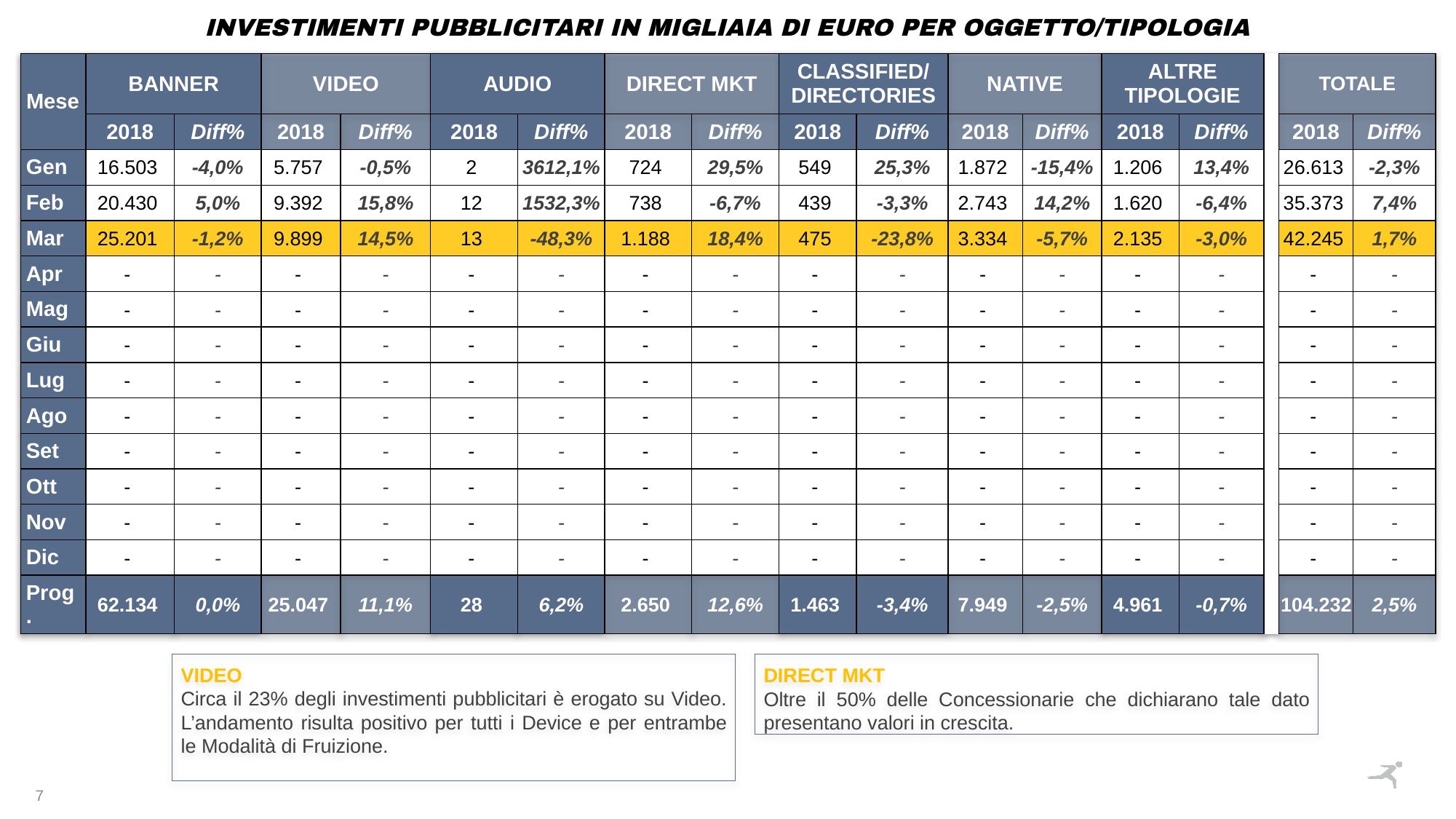

INVESTIMENTI PUBBLICITARI in migliaia di euro per oggetto/tipologia
| Mese | BANNER |  | VIDEO |  | AUDIO |  | DIRECT MKT |  | CLASSIFIED/ DIRECTORIES |  | NATIVE |  | ALTRE TIPOLOGIE |  |  | TOTALE |  |
| --- | --- | --- | --- | --- | --- | --- | --- | --- | --- | --- | --- | --- | --- | --- | --- | --- | --- |
|  | 2018 | Diff% | 2018 | Diff% | 2018 | Diff% | 2018 | Diff% | 2018 | Diff% | 2018 | Diff% | 2018 | Diff% |  | 2018 | Diff% |
| Gen | 16.503 | -4,0% | 5.757 | -0,5% | 2 | 3612,1% | 724 | 29,5% | 549 | 25,3% | 1.872 | -15,4% | 1.206 | 13,4% |  | 26.613 | -2,3% |
| Feb | 20.430 | 5,0% | 9.392 | 15,8% | 12 | 1532,3% | 738 | -6,7% | 439 | -3,3% | 2.743 | 14,2% | 1.620 | -6,4% |  | 35.373 | 7,4% |
| Mar | 25.201 | -1,2% | 9.899 | 14,5% | 13 | -48,3% | 1.188 | 18,4% | 475 | -23,8% | 3.334 | -5,7% | 2.135 | -3,0% |  | 42.245 | 1,7% |
| Apr | - | - | - | - | - | - | - | - | - | - | - | - | - | - |  | - | - |
| Mag | - | - | - | - | - | - | - | - | - | - | - | - | - | - |  | - | - |
| Giu | - | - | - | - | - | - | - | - | - | - | - | - | - | - |  | - | - |
| Lug | - | - | - | - | - | - | - | - | - | - | - | - | - | - |  | - | - |
| Ago | - | - | - | - | - | - | - | - | - | - | - | - | - | - |  | - | - |
| Set | - | - | - | - | - | - | - | - | - | - | - | - | - | - |  | - | - |
| Ott | - | - | - | - | - | - | - | - | - | - | - | - | - | - |  | - | - |
| Nov | - | - | - | - | - | - | - | - | - | - | - | - | - | - |  | - | - |
| Dic | - | - | - | - | - | - | - | - | - | - | - | - | - | - |  | - | - |
| Prog. | 62.134 | 0,0% | 25.047 | 11,1% | 28 | 6,2% | 2.650 | 12,6% | 1.463 | -3,4% | 7.949 | -2,5% | 4.961 | -0,7% |  | 104.232 | 2,5% |
VIDEO
Circa il 23% degli investimenti pubblicitari è erogato su Video. L’andamento risulta positivo per tutti i Device e per entrambe le Modalità di Fruizione.

DIRECT MKT
Oltre il 50% delle Concessionarie che dichiarano tale dato presentano valori in crescita.
7